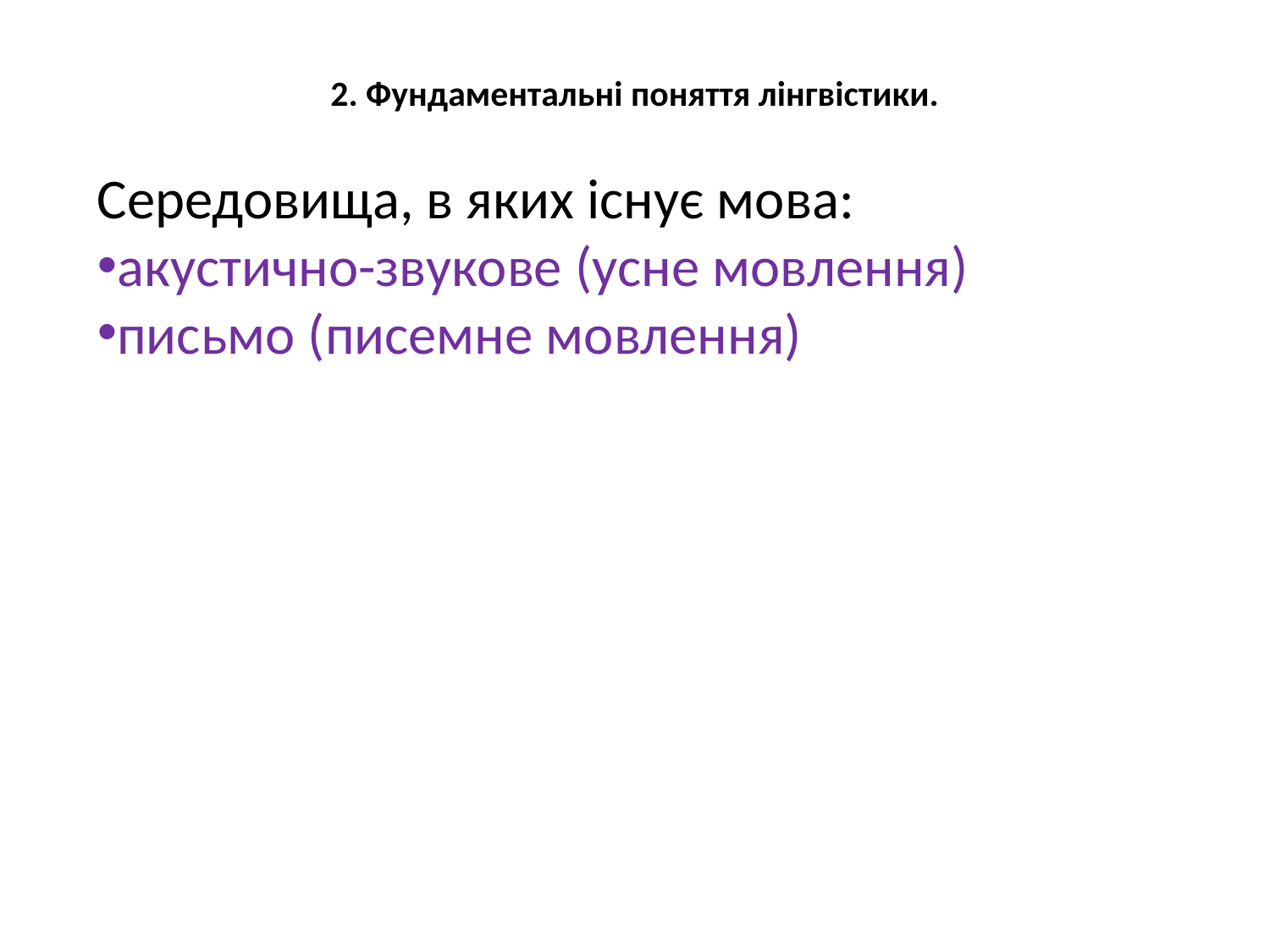

2. Фундаментальні поняття лінгвістики.
Середовища, в яких існує мова:
акустично-звукове (усне мовлення)
письмо (писемне мовлення)